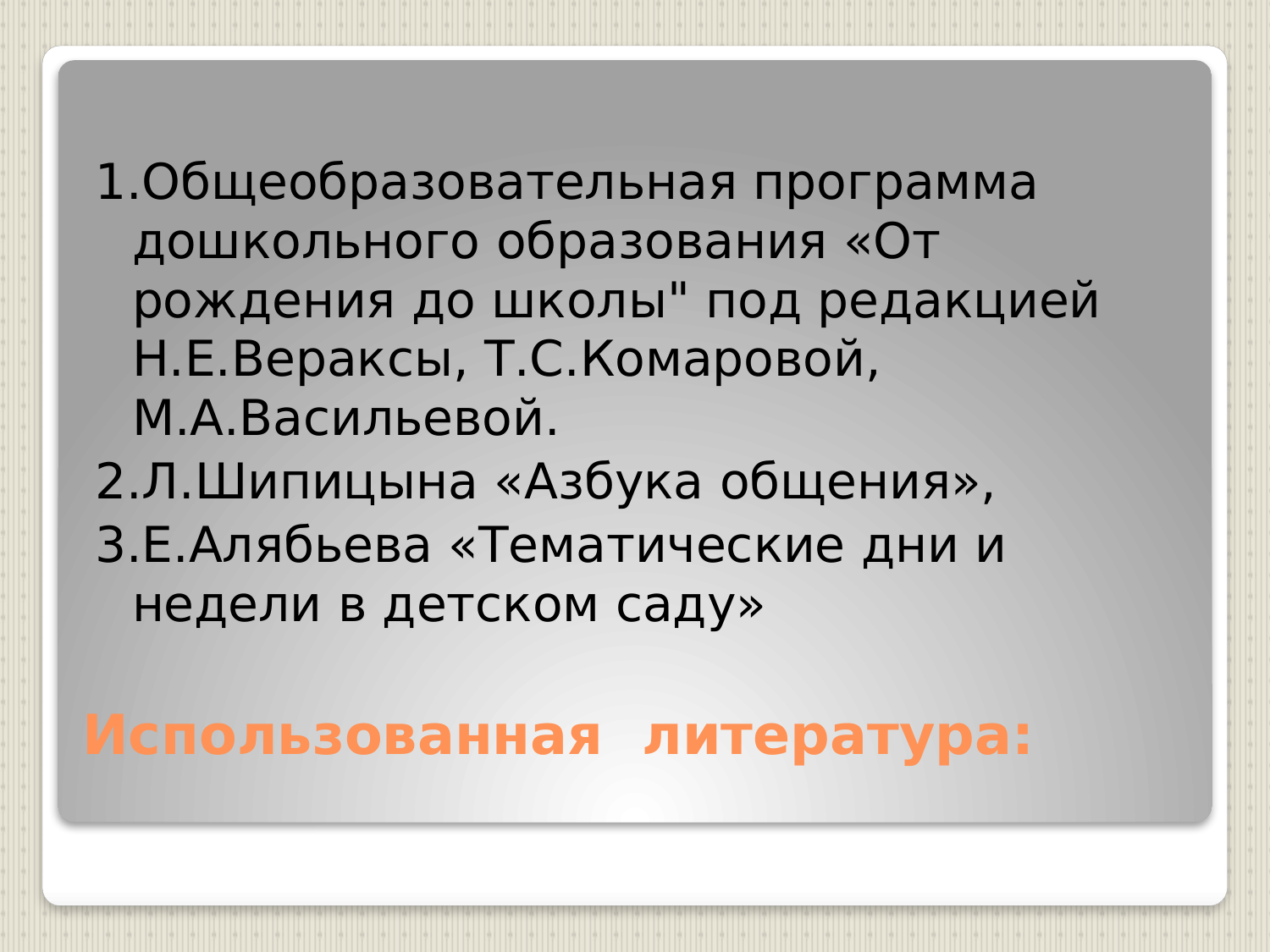

1.Общеобразовательнaя программа дошкольного образования «От рождения до школы" под редакцией Н.Е.Вераксы, Т.С.Комаровой, М.А.Васильевой.
2.Л.Шипицына «Азбука общения»,
3.Е.Алябьева «Тематические дни и недели в детском саду»
# Использованная  литература: